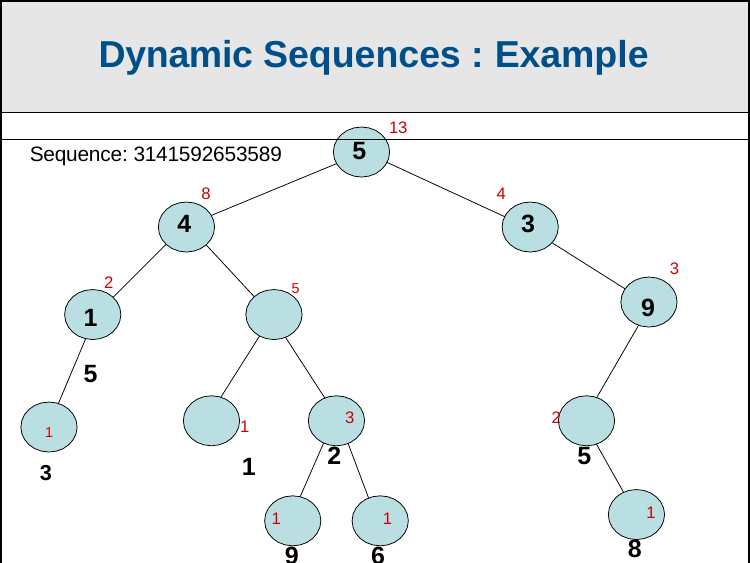

| Dynamic Sequences : Example |  |  |  |  |  |  |  |  |  |  |
| --- | --- | --- | --- | --- | --- | --- | --- | --- | --- | --- |
|  |  |  | 13 |  |  |  |  |  |  |  |
| Sequence: 3141592653589 |  | 5 |  |  |  |  |  |  |  |  |
| 8 |  |  |  | 4 |  |  |  |  |  |  |
| 4 |  |  |  |  | 3 |  |  |  |  |  |
| 2 5 |  |  |  |  |  |  |  |  | 3 |  |
| 1 5 |  |  |  |  |  |  |  | 9 |  |  |
| 1 1 |  | 3 |  |  |  | 2 |  |  |  |  |
| 3 1 | 2 |  |  |  |  |  | 5 |  |  |  |
| 1 |  |  | 1 |  |  |  |  | 1 |  |  |
| 9 |  |  | 6 |  |  |  |  | 8 |  |  |
|  |  |  |  |  |  |  |  |  |  |  |